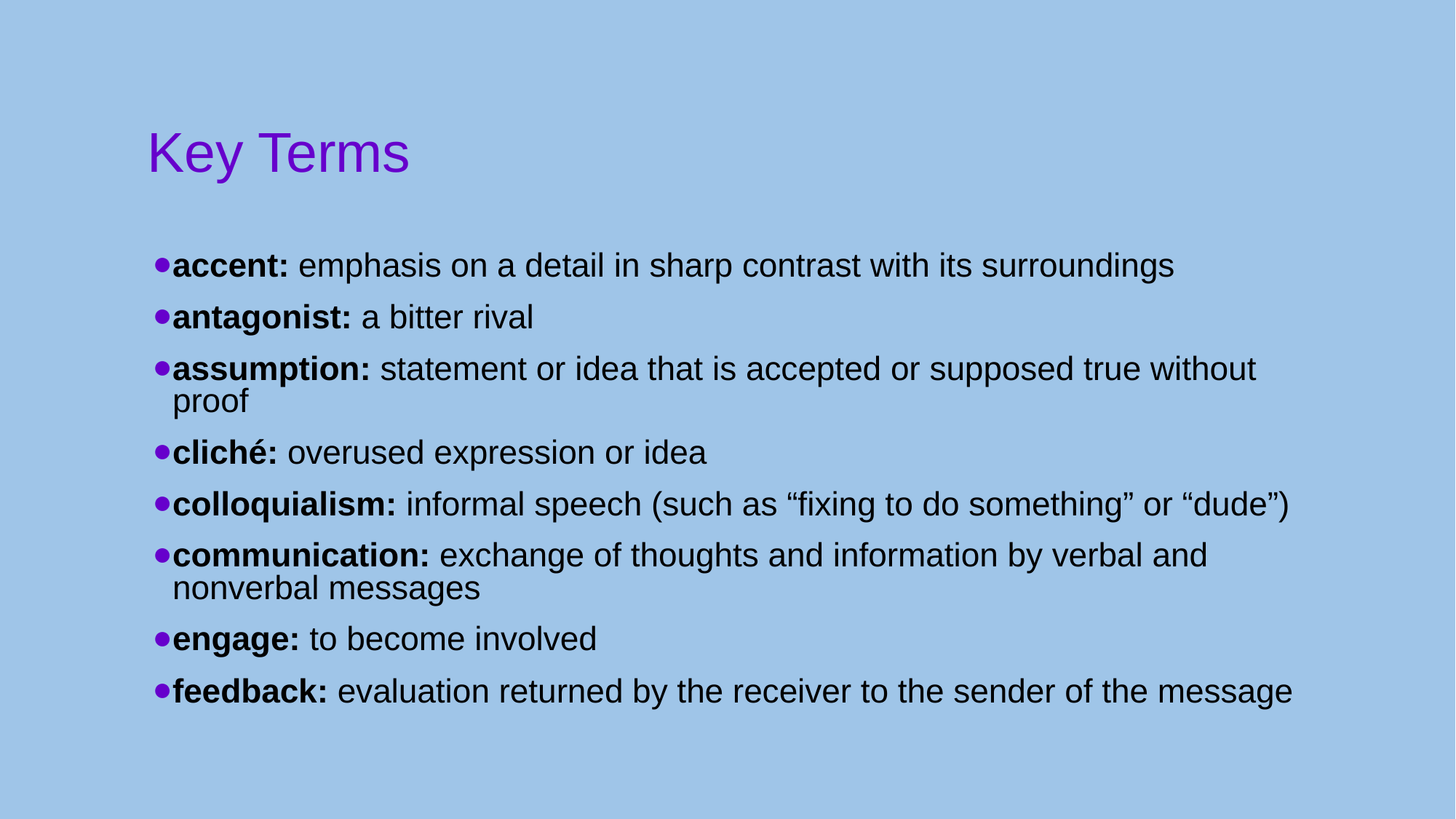

# Key Terms
accent: emphasis on a detail in sharp contrast with its surroundings
antagonist: a bitter rival
assumption: statement or idea that is accepted or supposed true without proof
cliché: overused expression or idea
colloquialism: informal speech (such as “fixing to do something” or “dude”)
communication: exchange of thoughts and information by verbal and nonverbal messages
engage: to become involved
feedback: evaluation returned by the receiver to the sender of the message